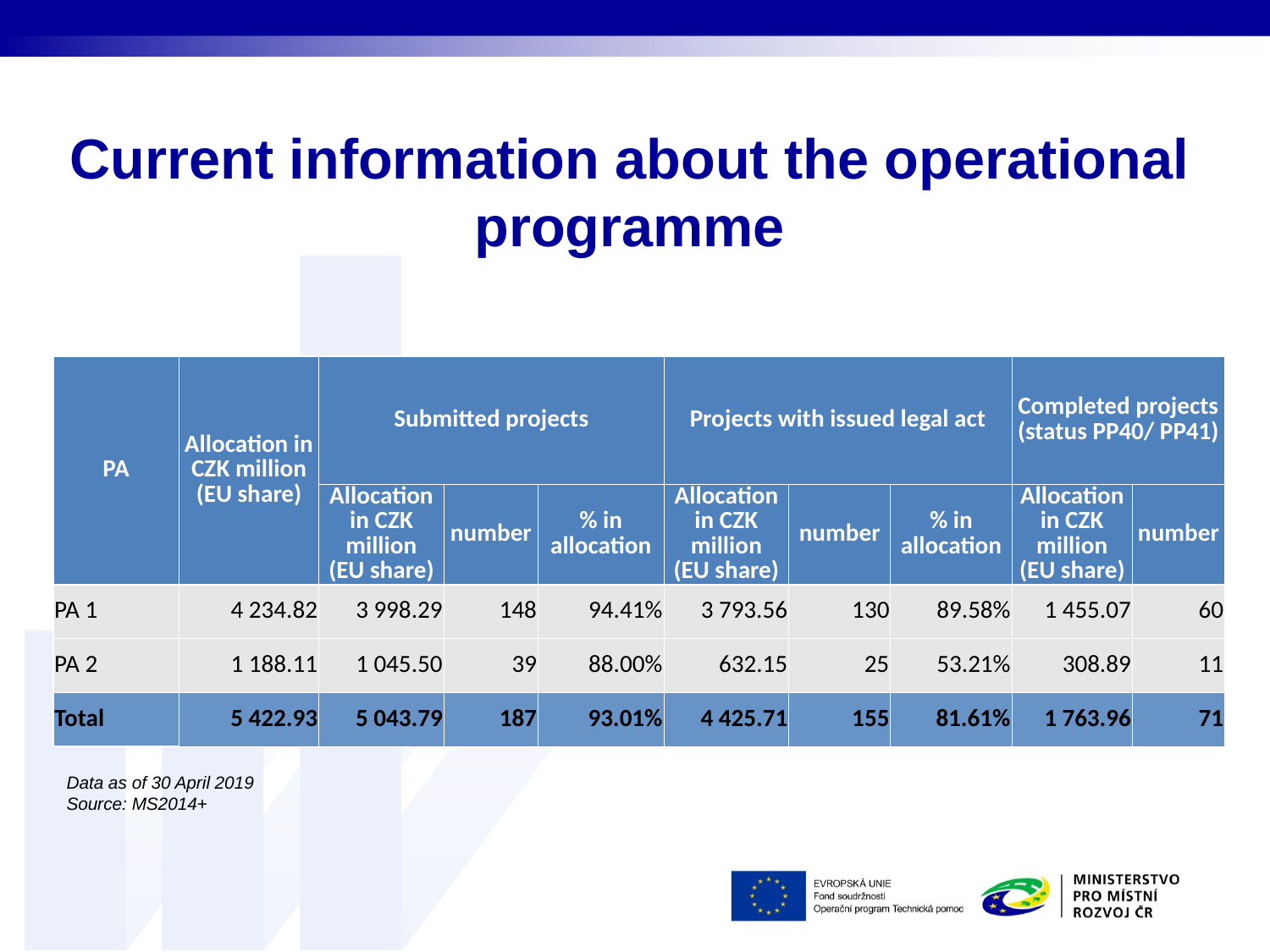

# Current information about the operational programme
| PA | Allocation in CZK million (EU share) | Submitted projects |  |  | Projects with issued legal act |  |  | Completed projects (status PP40/ PP41) |  |
| --- | --- | --- | --- | --- | --- | --- | --- | --- | --- |
|  |  | Allocation in CZK million (EU share) | number | % in allocation | Allocation in CZK million (EU share) | number | % in allocation | Allocation in CZK million (EU share) | number |
| PA 1 | 4 234.82 | 3 998.29 | 148 | 94.41% | 3 793.56 | 130 | 89.58% | 1 455.07 | 60 |
| PA 2 | 1 188.11 | 1 045.50 | 39 | 88.00% | 632.15 | 25 | 53.21% | 308.89 | 11 |
| Total | 5 422.93 | 5 043.79 | 187 | 93.01% | 4 425.71 | 155 | 81.61% | 1 763.96 | 71 |
Data as of 30 April 2019
Source: MS2014+